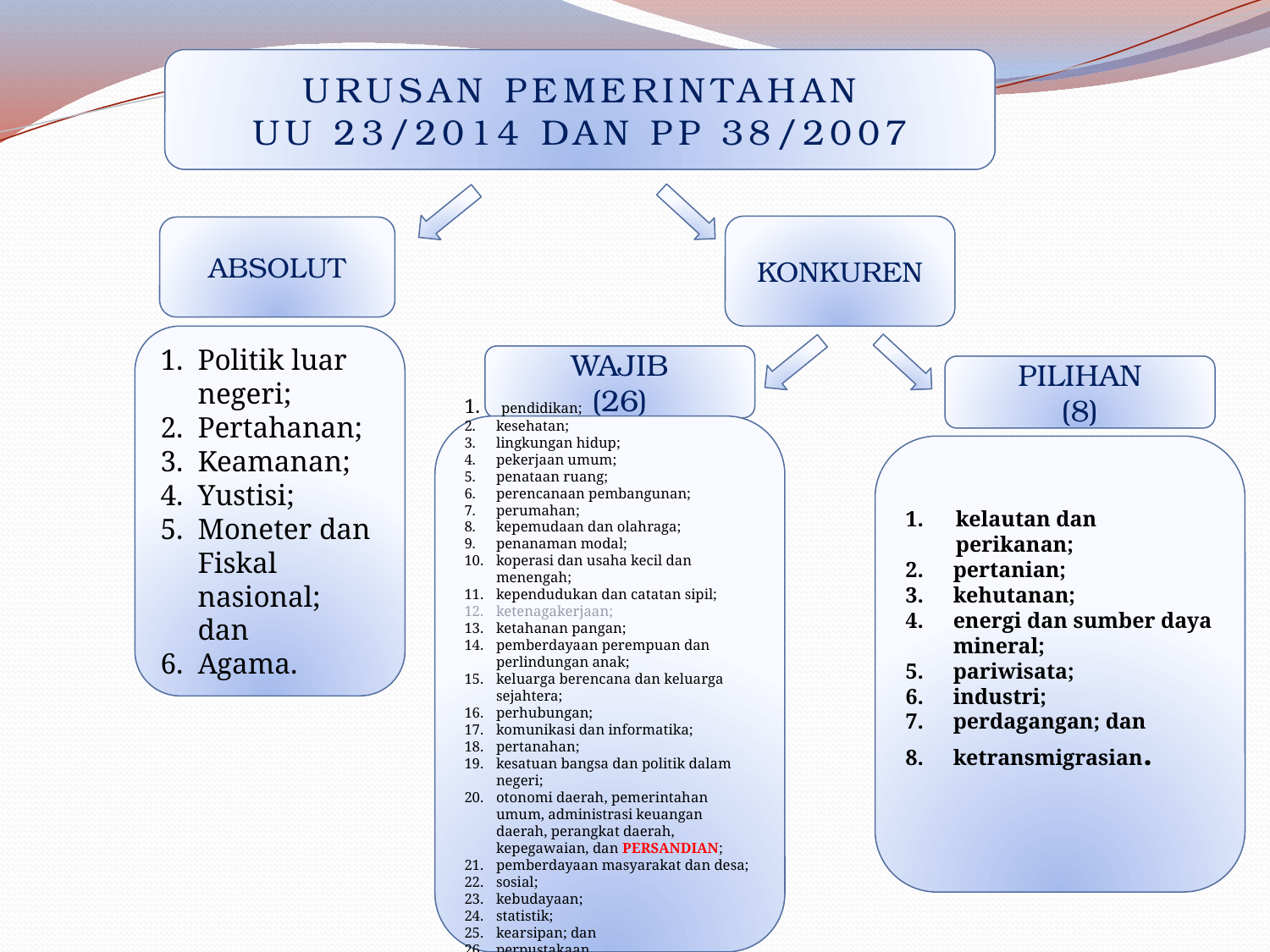

URUSAN PEMERINTAHAN
UU 23/2014 DAN PP 38/2007

KONKUREN
ABSOLUT
Politik luar negeri;
Pertahanan;
Keamanan;
Yustisi;
Moneter dan Fiskal nasional; dan
Agama.

WAJIB
(26)
PILIHAN
(8)
 pendidikan;
kesehatan;
lingkungan hidup;
pekerjaan umum;
penataan ruang;
perencanaan pembangunan;
perumahan;
kepemudaan dan olahraga;
penanaman modal;
koperasi dan usaha kecil dan menengah;
kependudukan dan catatan sipil;
ketenagakerjaan;
ketahanan pangan;
pemberdayaan perempuan dan perlindungan anak;
keluarga berencana dan keluarga sejahtera;
perhubungan;
komunikasi dan informatika;
pertanahan;
kesatuan bangsa dan politik dalam negeri;
otonomi daerah, pemerintahan umum, administrasi keuangan daerah, perangkat daerah, kepegawaian, dan PERSANDIAN;
pemberdayaan masyarakat dan desa;
sosial;
kebudayaan;
statistik;
kearsipan; dan
perpustakaan.
.
kelautan dan perikanan;
pertanian;
kehutanan;
energi dan sumber daya mineral;
pariwisata;
industri;
perdagangan; dan
ketransmigrasian.